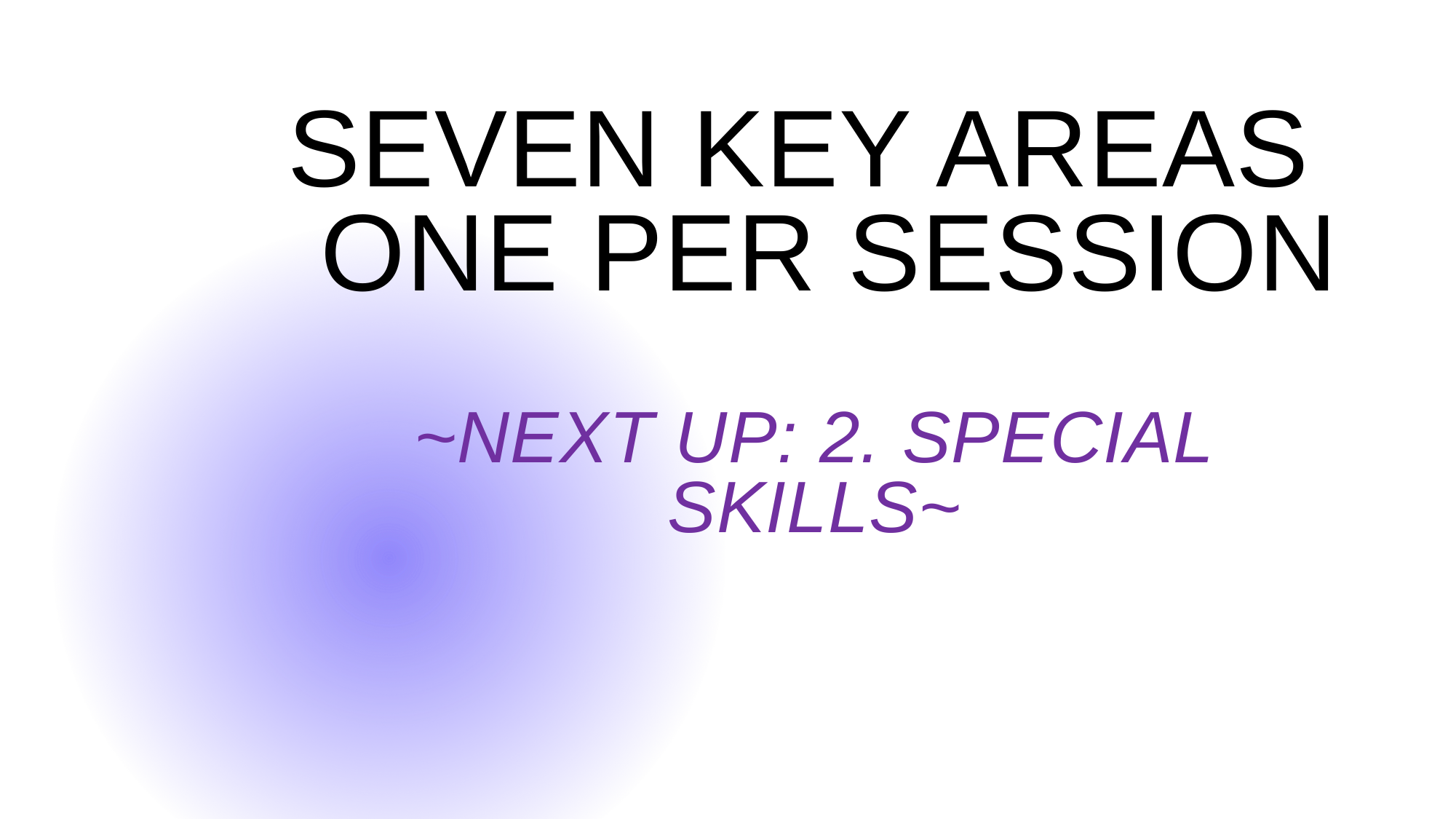

# Seven Key Areas   One Per SessioN ~Next Up: 2. Special Skills~